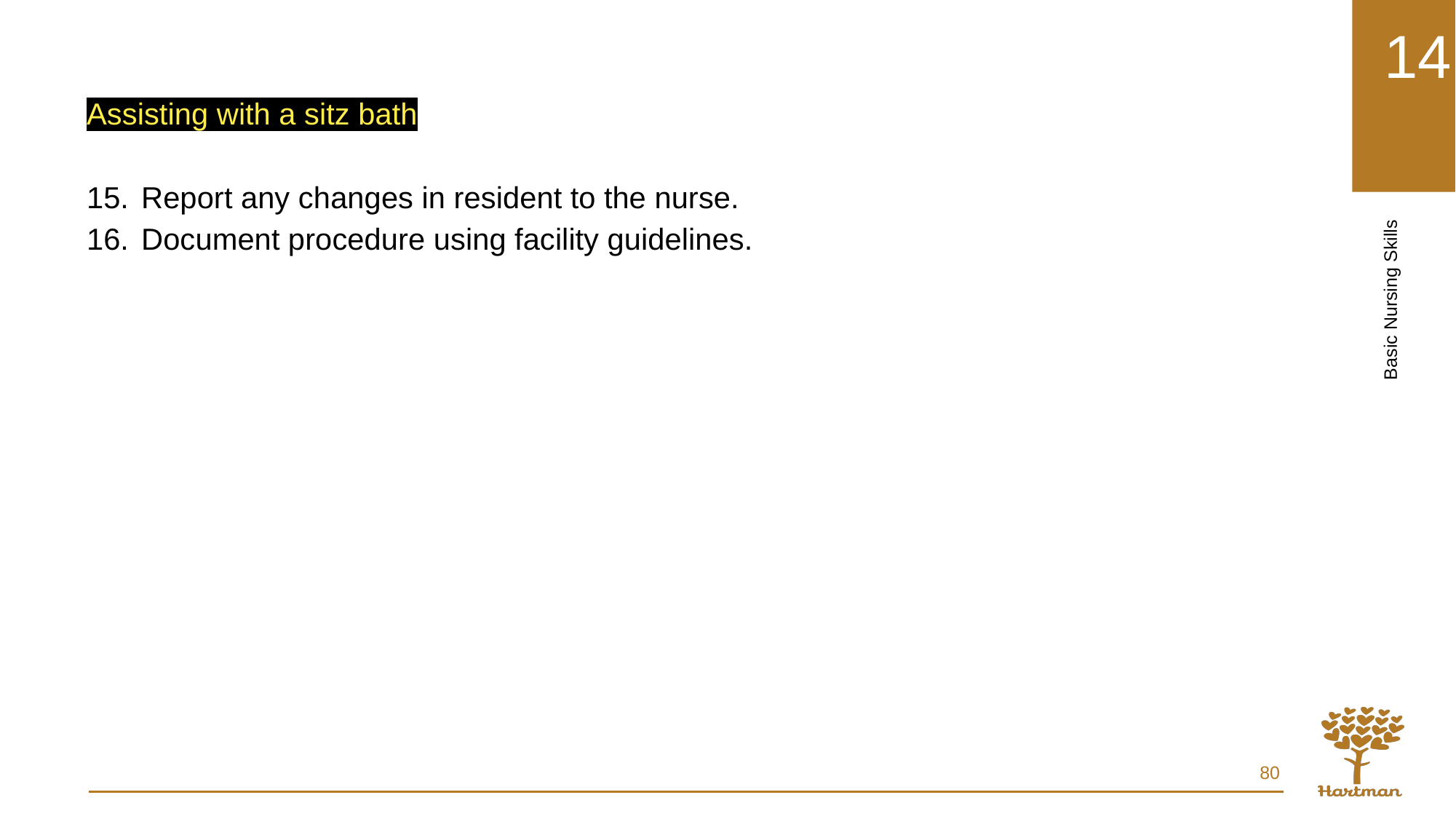

Assisting with a sitz bath

Report any changes in resident to the nurse.
Document procedure using facility guidelines.

80